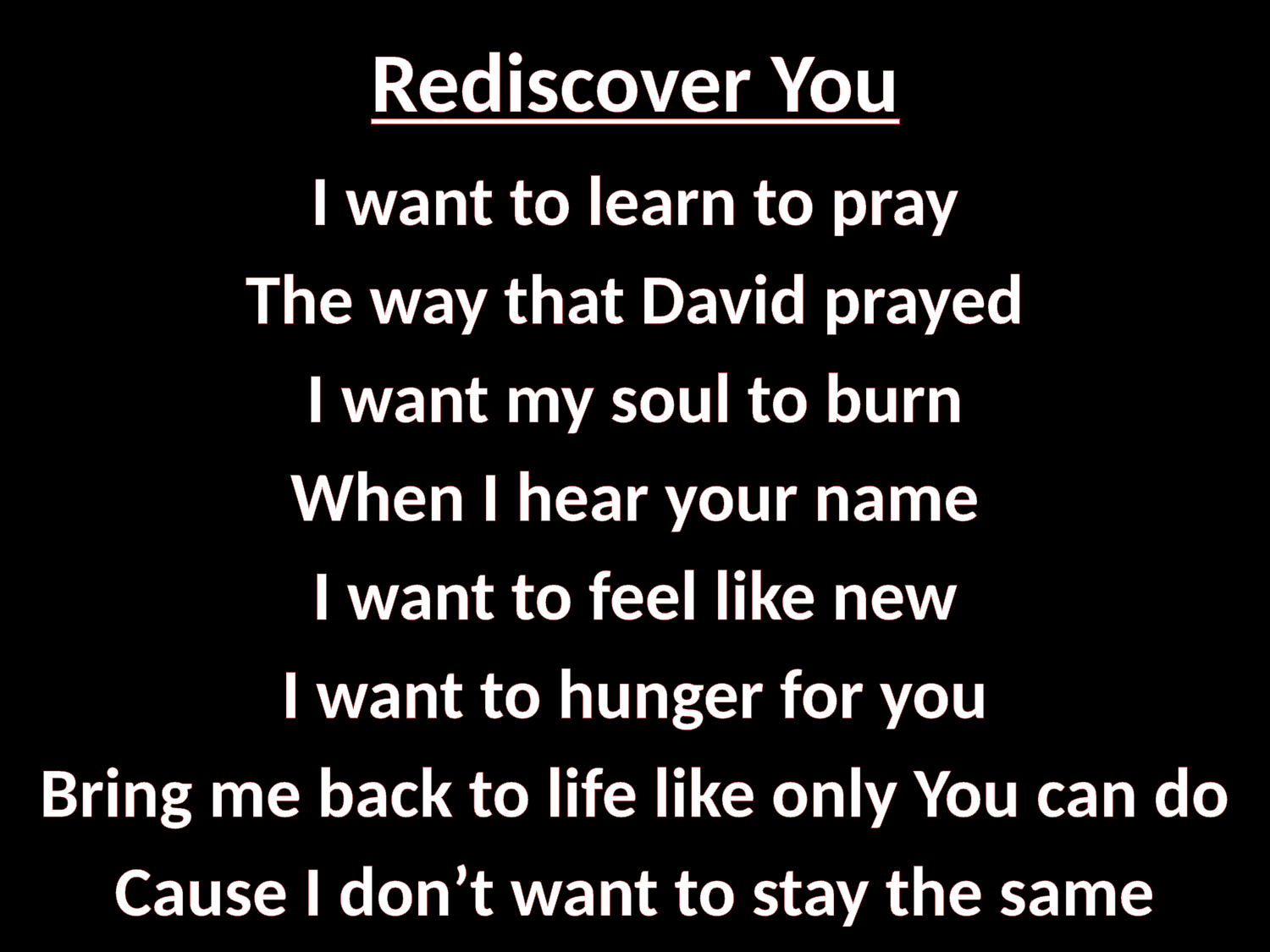

# Rediscover You
I want to learn to pray
The way that David prayed
I want my soul to burn
When I hear your name
I want to feel like new
I want to hunger for you
Bring me back to life like only You can do
Cause I don’t want to stay the same